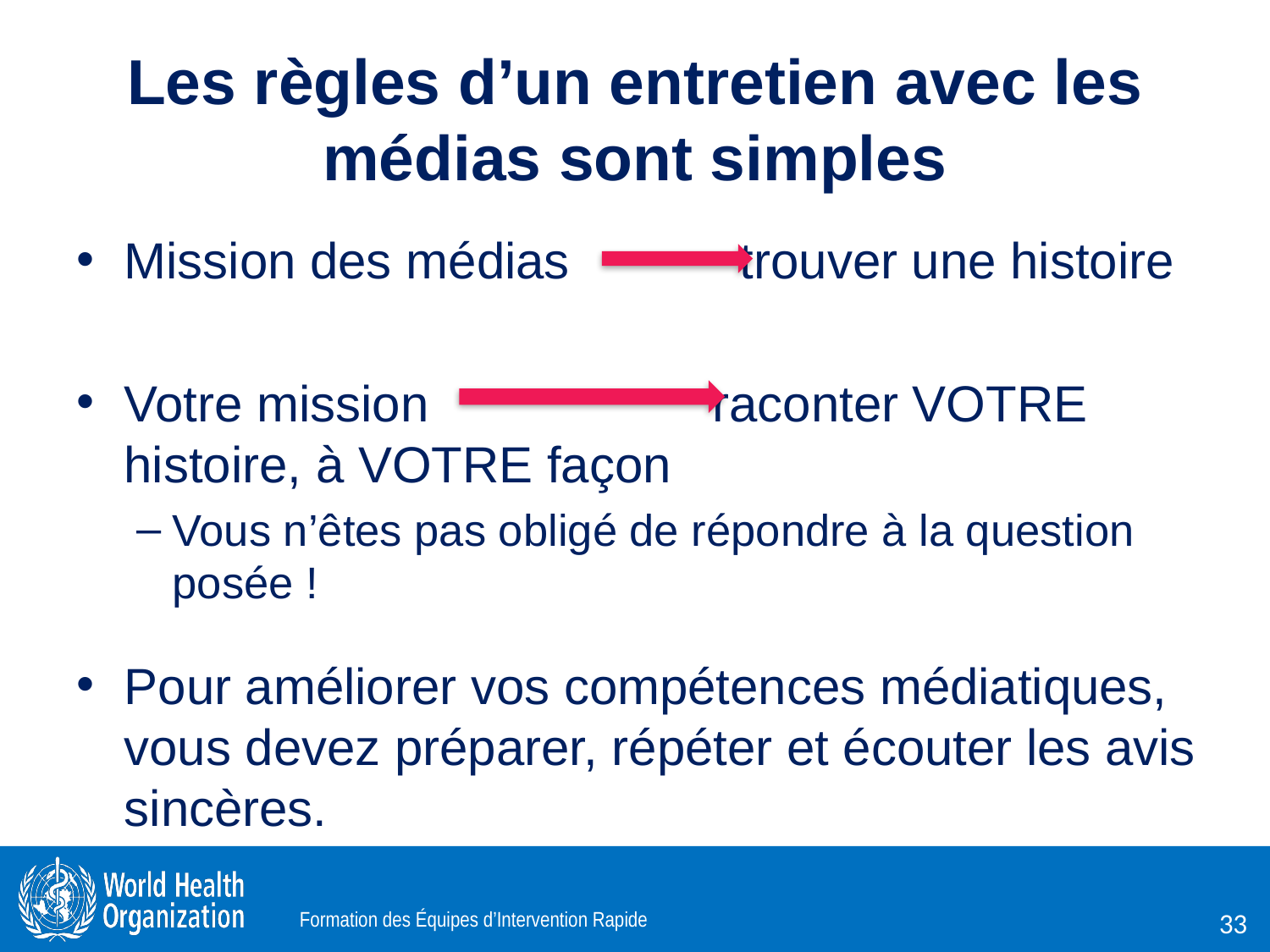

# Les règles d’un entretien avec les médias sont simples
Mission des médias            trouver une histoire

Votre mission                    raconter VOTRE histoire, à VOTRE façon
Vous n’êtes pas obligé de répondre à la question posée !

Pour améliorer vos compétences médiatiques, vous devez préparer, répéter et écouter les avis sincères.